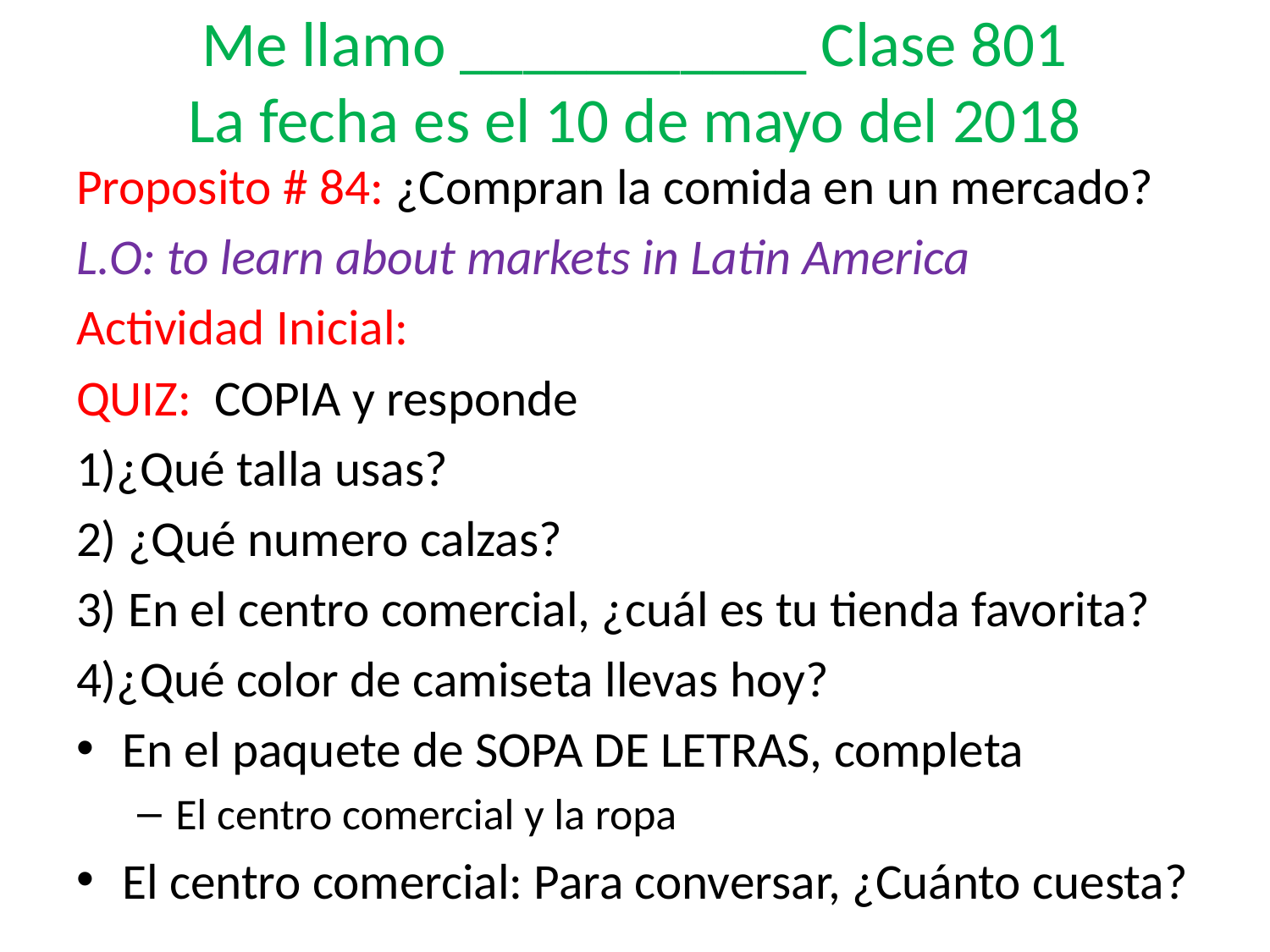

# Me llamo ___________ Clase 801 La fecha es el 10 de mayo del 2018
Proposito # 84: ¿Compran la comida en un mercado?
L.O: to learn about markets in Latin America
Actividad Inicial:
QUIZ:  COPIA y responde
1)¿Qué talla usas?
2) ¿Qué numero calzas?
3) En el centro comercial, ¿cuál es tu tienda favorita?
4)¿Qué color de camiseta llevas hoy?
En el paquete de SOPA DE LETRAS, completa
El centro comercial y la ropa
El centro comercial: Para conversar, ¿Cuánto cuesta?